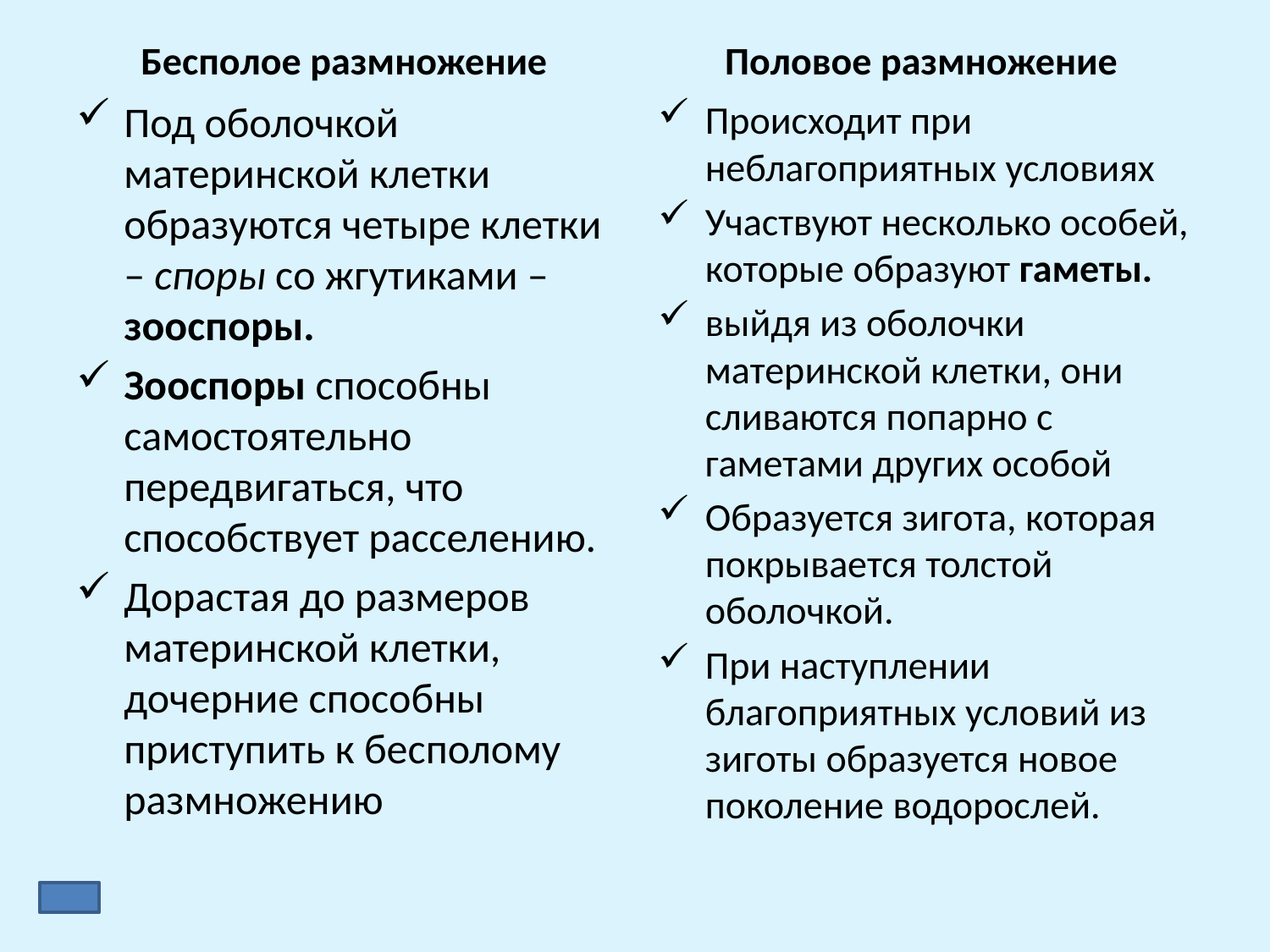

Бесполое размножение
Половое размножение
Под оболочкой материнской клетки образуются четыре клетки – споры со жгутиками – зооспоры.
Зооспоры способны самостоятельно передвигаться, что способствует расселению.
Дорастая до размеров материнской клетки, дочерние способны приступить к бесполому размножению
Происходит при неблагоприятных условиях
Участвуют несколько особей, которые образуют гаметы.
выйдя из оболочки материнской клетки, они сливаются попарно с гаметами других особой
Образуется зигота, которая покрывается толстой оболочкой.
При наступлении благоприятных условий из зиготы образуется новое поколение водорослей.